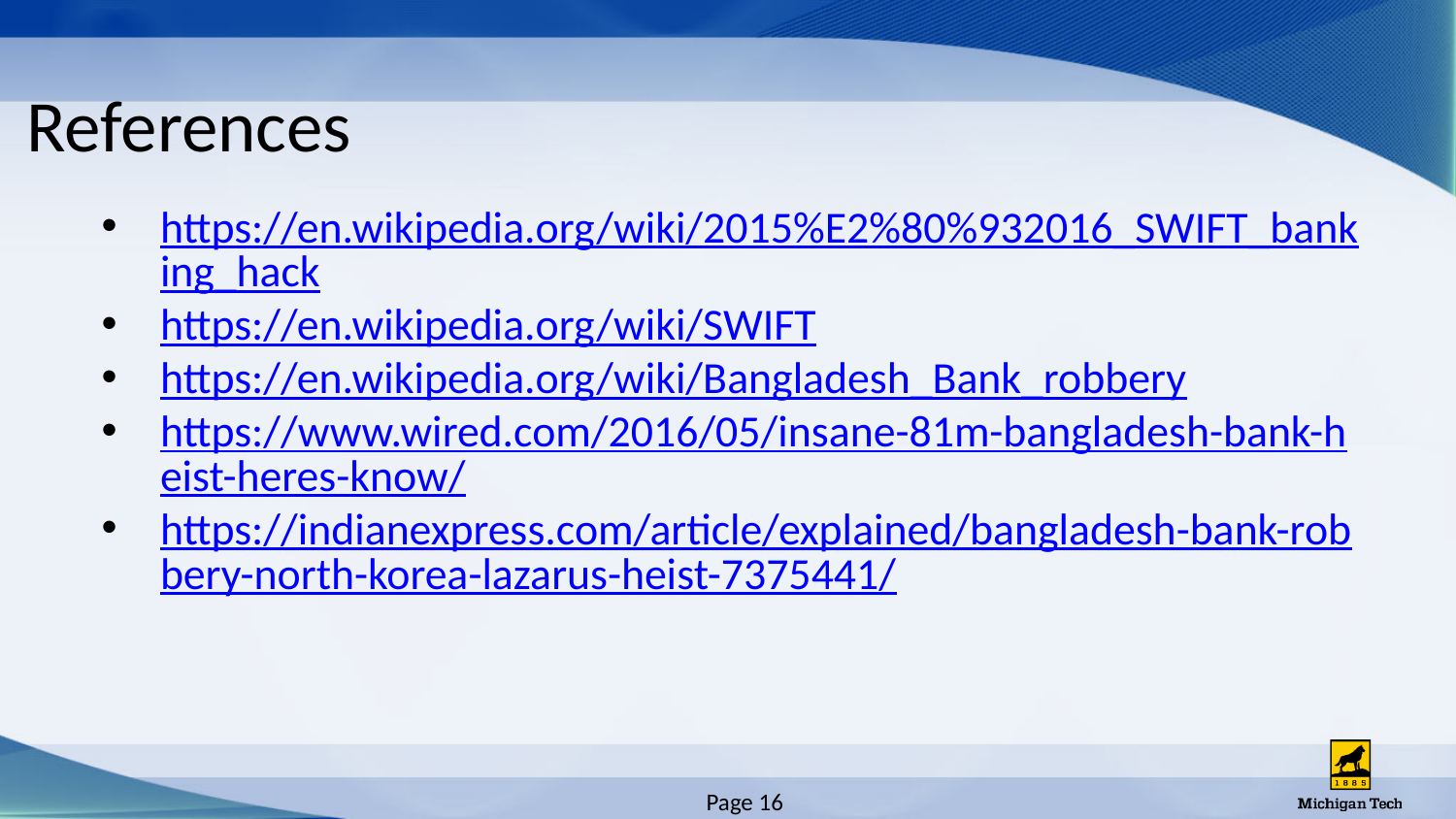

# References
https://en.wikipedia.org/wiki/2015%E2%80%932016_SWIFT_banking_hack
https://en.wikipedia.org/wiki/SWIFT
https://en.wikipedia.org/wiki/Bangladesh_Bank_robbery
https://www.wired.com/2016/05/insane-81m-bangladesh-bank-heist-heres-know/
https://indianexpress.com/article/explained/bangladesh-bank-robbery-north-korea-lazarus-heist-7375441/